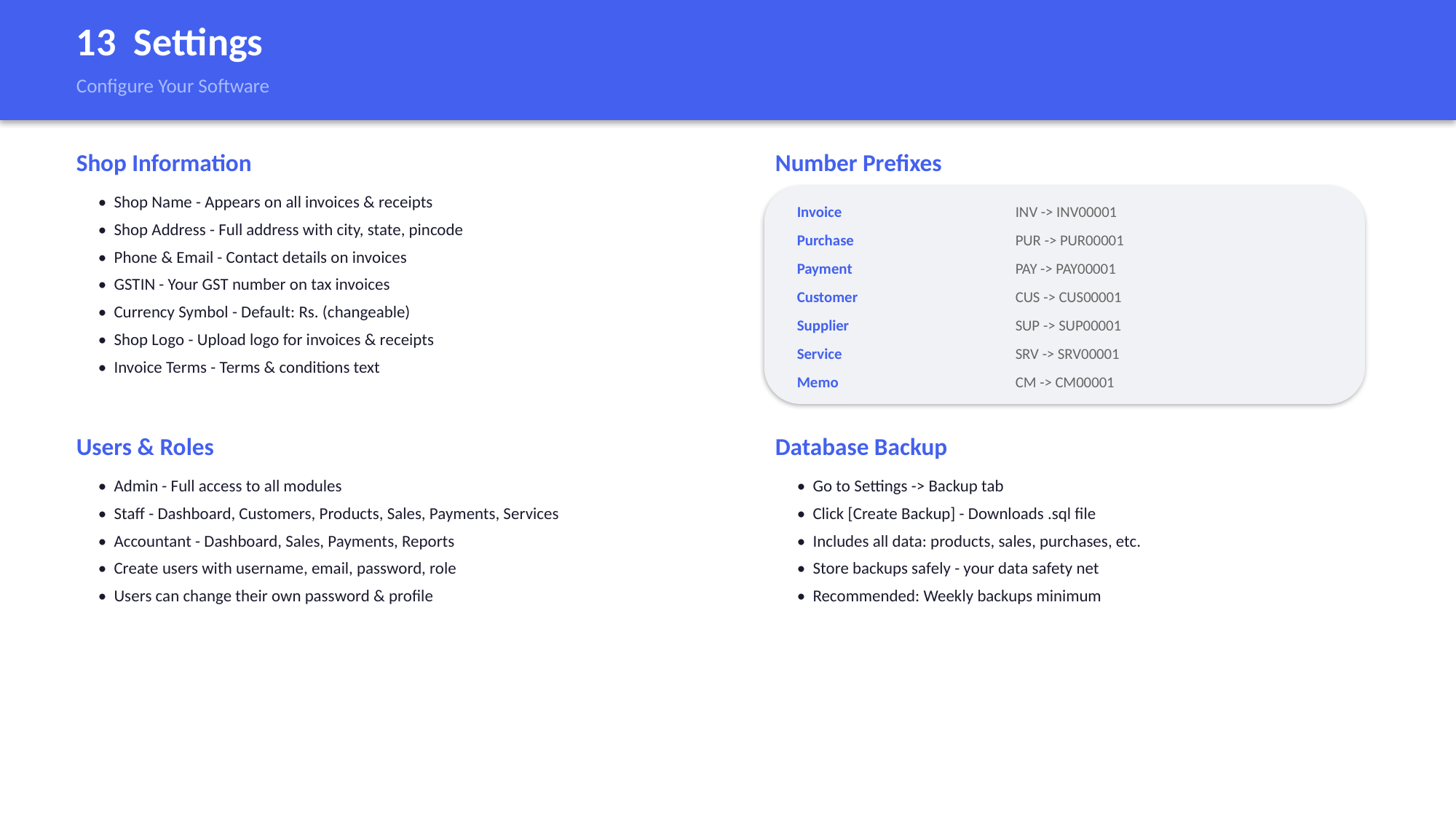

13  Settings
Configure Your Software
Shop Information
Number Prefixes
•  Shop Name - Appears on all invoices & receipts
•  Shop Address - Full address with city, state, pincode
•  Phone & Email - Contact details on invoices
•  GSTIN - Your GST number on tax invoices
•  Currency Symbol - Default: Rs. (changeable)
•  Shop Logo - Upload logo for invoices & receipts
•  Invoice Terms - Terms & conditions text

Invoice
INV -> INV00001
Purchase
PUR -> PUR00001
Payment
PAY -> PAY00001
Customer
CUS -> CUS00001
Supplier
SUP -> SUP00001
Service
SRV -> SRV00001
Memo
CM -> CM00001
Users & Roles
Database Backup
•  Admin - Full access to all modules
•  Staff - Dashboard, Customers, Products, Sales, Payments, Services
•  Accountant - Dashboard, Sales, Payments, Reports
•  Create users with username, email, password, role
•  Users can change their own password & profile
•  Go to Settings -> Backup tab
•  Click [Create Backup] - Downloads .sql file
•  Includes all data: products, sales, purchases, etc.
•  Store backups safely - your data safety net
•  Recommended: Weekly backups minimum